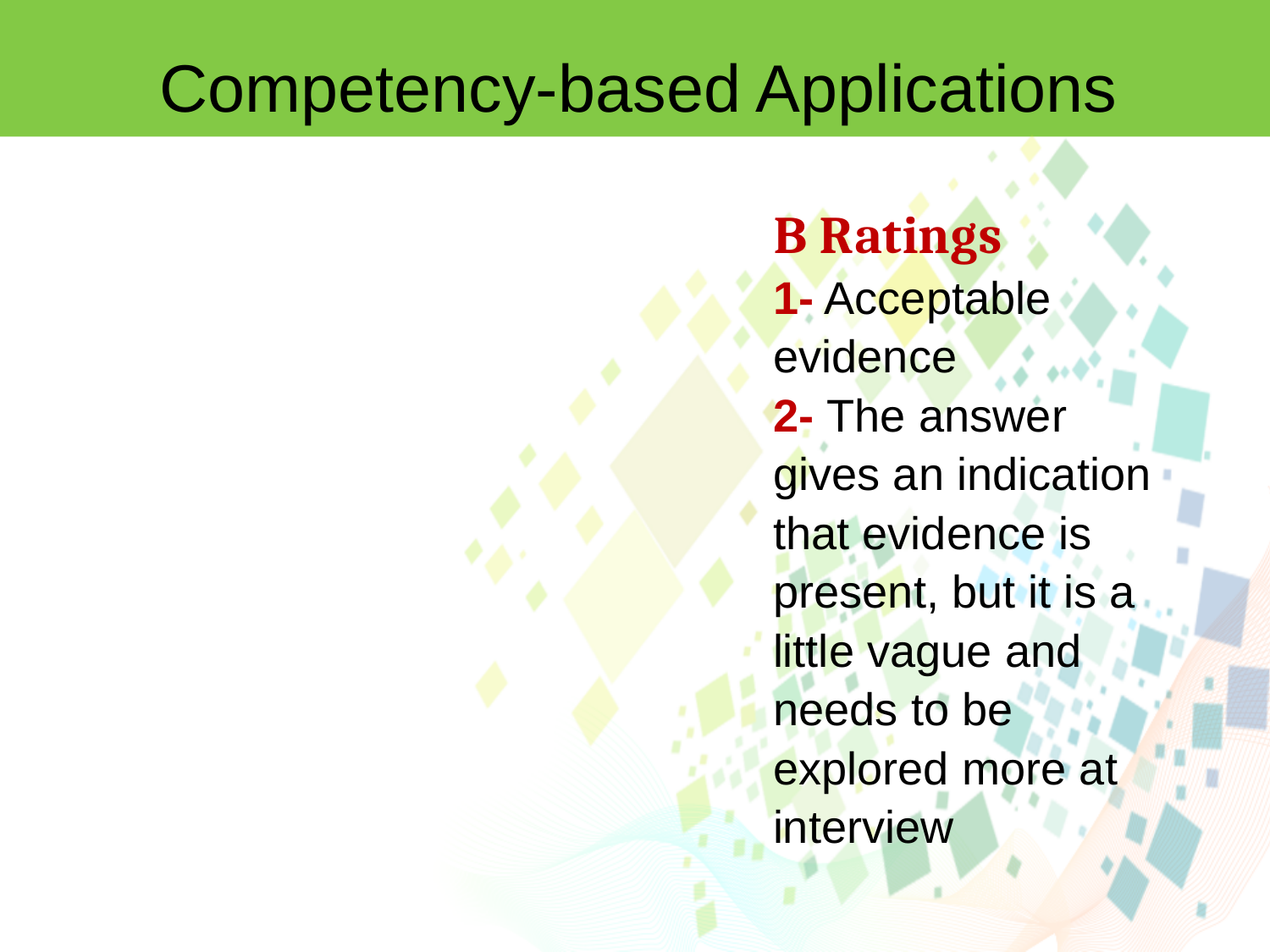

Competency-based Applications
B Ratings
1- Acceptable evidence
2- The answer gives an indication that evidence is present, but it is a little vague and needs to be explored more at interview